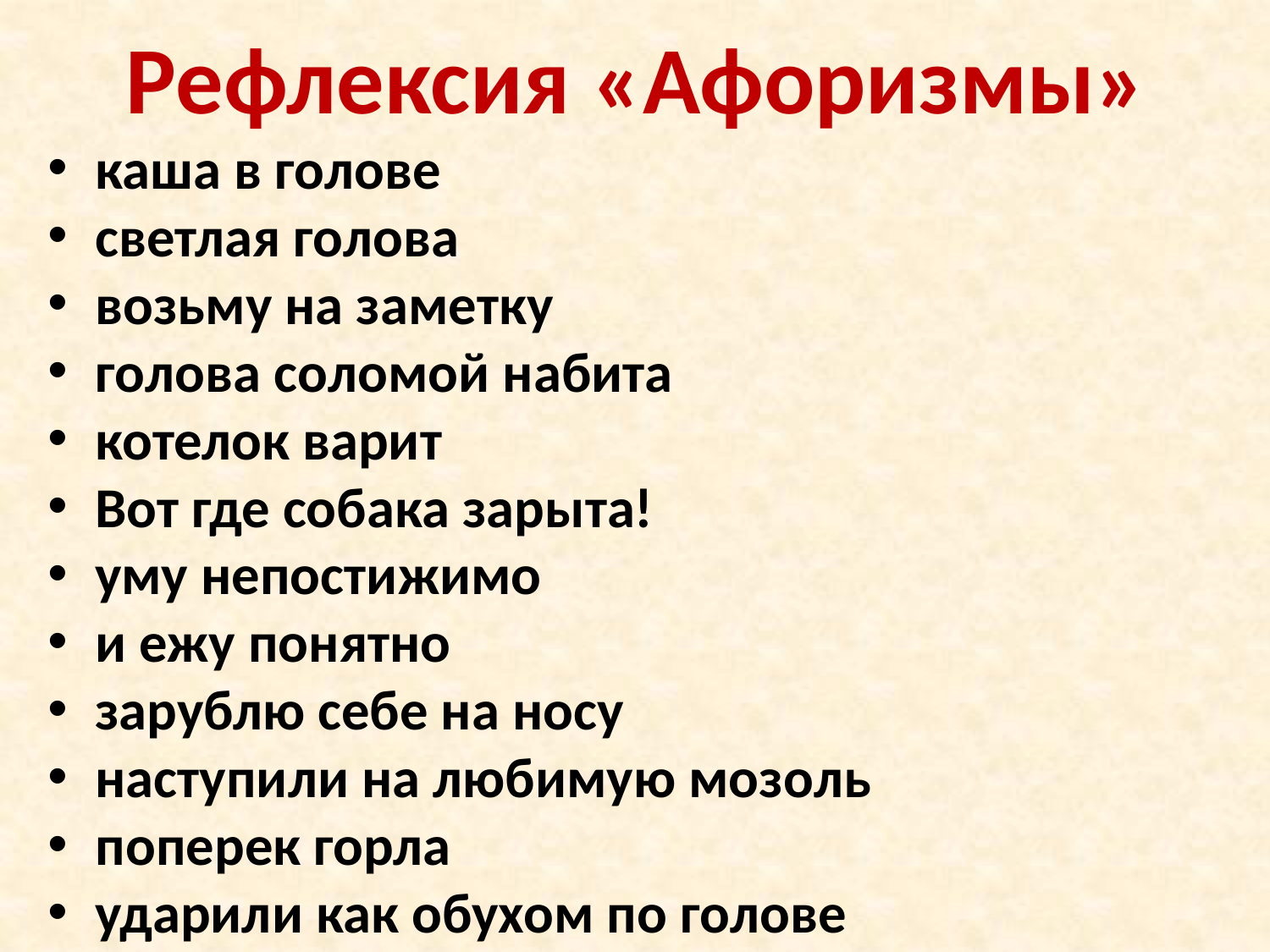

# Рефлексия «Афоризмы»
каша в голове
светлая голова
возьму на заметку
голова соломой набита
котелок варит
Вот где собака зарыта!
уму непостижимо
и ежу понятно
зарублю себе на носу
наступили на любимую мозоль
поперек горла
ударили как обухом по голове